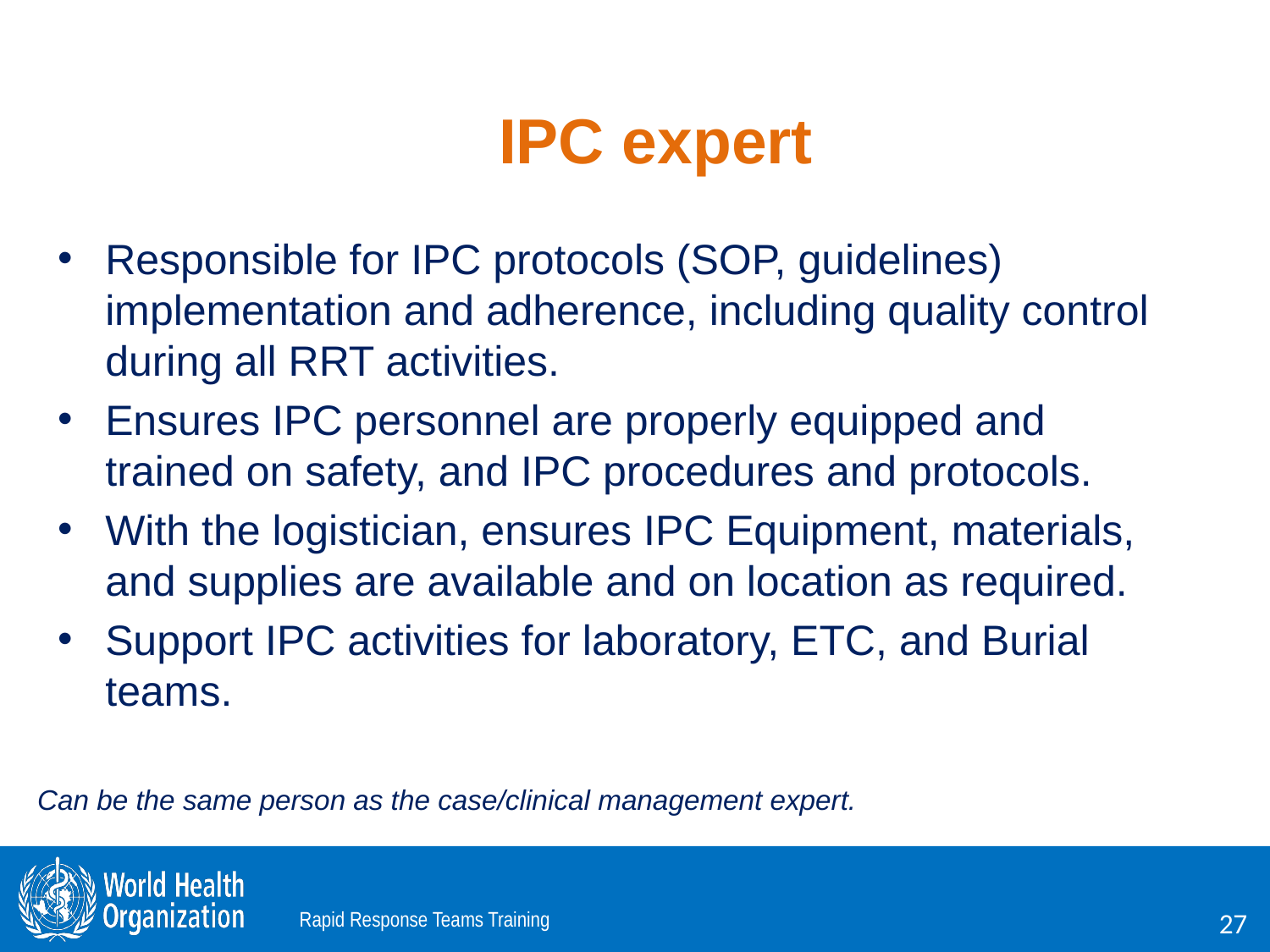

IPC expert
Responsible for IPC protocols (SOP, guidelines) implementation and adherence, including quality control during all RRT activities.
Ensures IPC personnel are properly equipped and trained on safety, and IPC procedures and protocols.
With the logistician, ensures IPC Equipment, materials, and supplies are available and on location as required.
Support IPC activities for laboratory, ETC, and Burial teams.

Can be the same person as the case/clinical management expert.